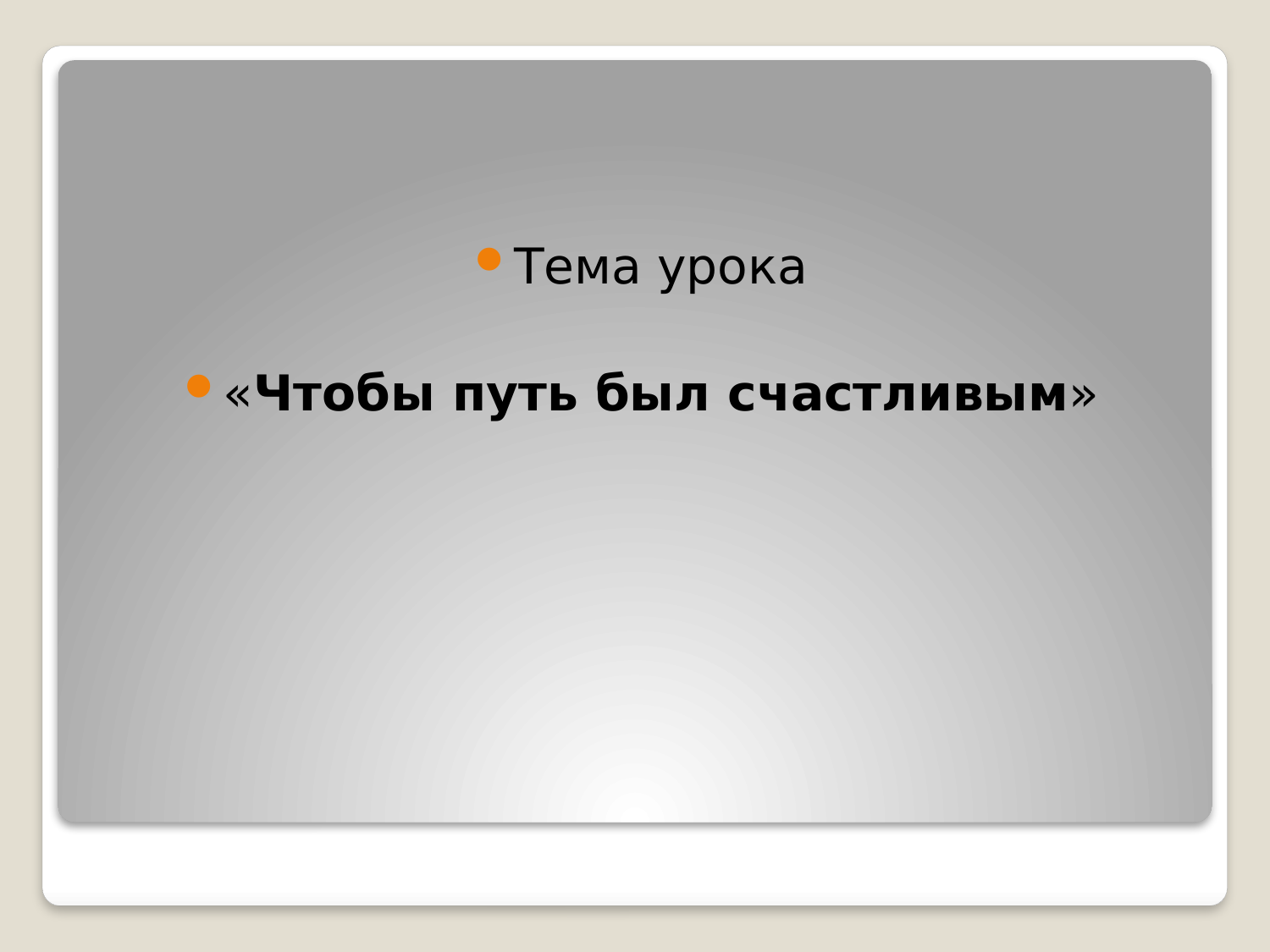

Тема урока

«Чтобы путь был счастливым»
#